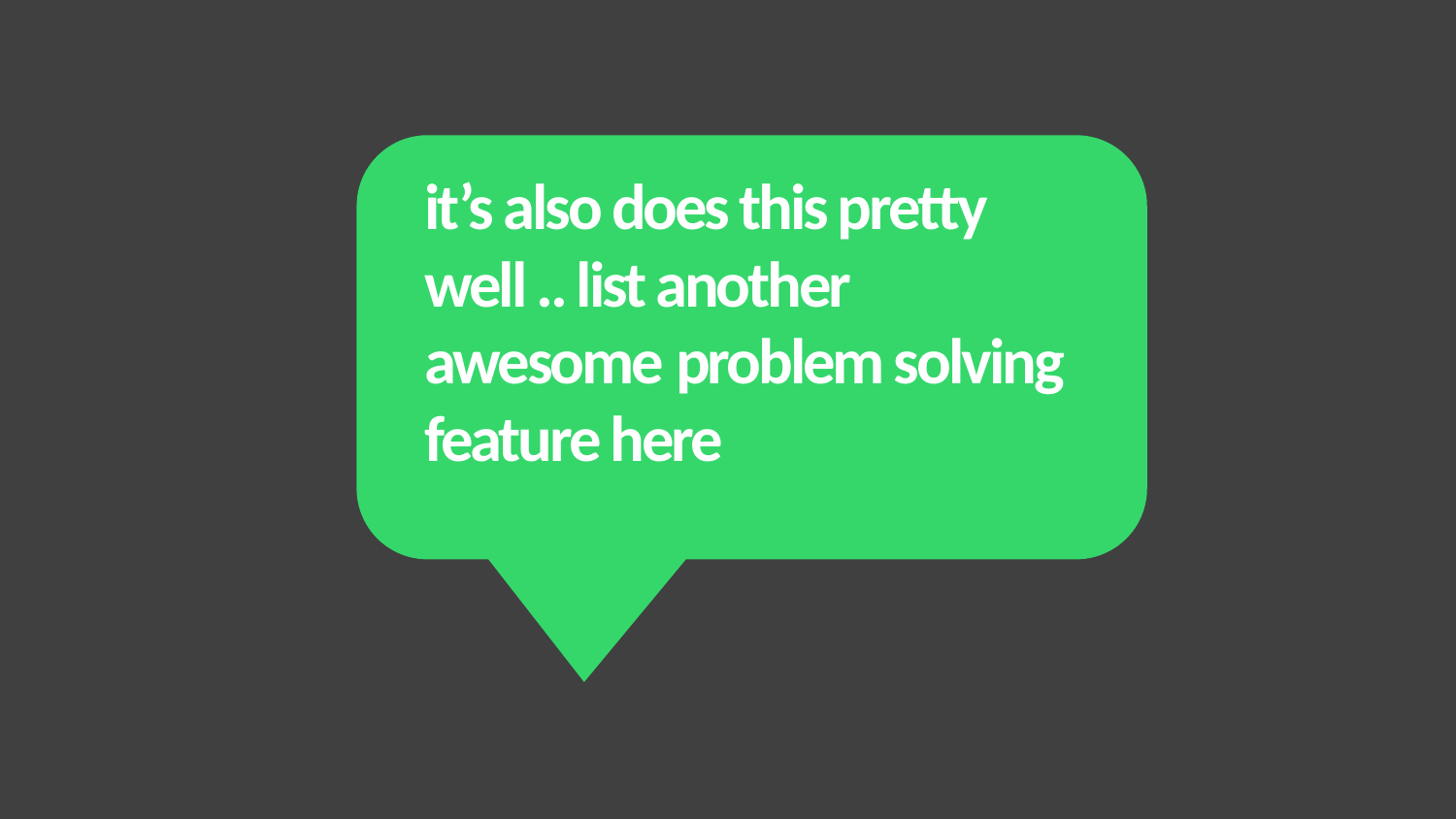

it’s also does this pretty well .. list another awesome problem solving feature here